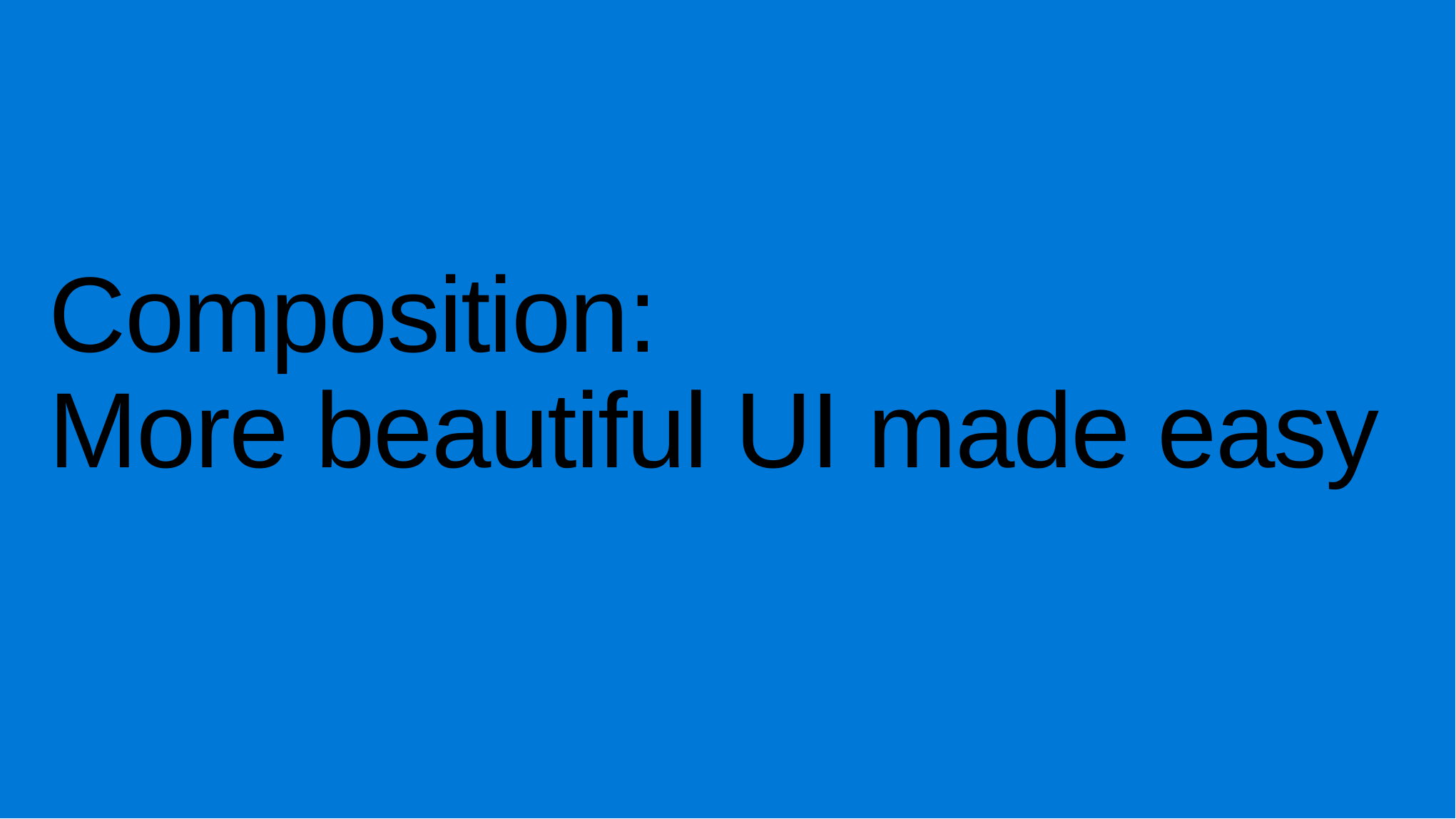

# Composition: More beautiful UI made easy